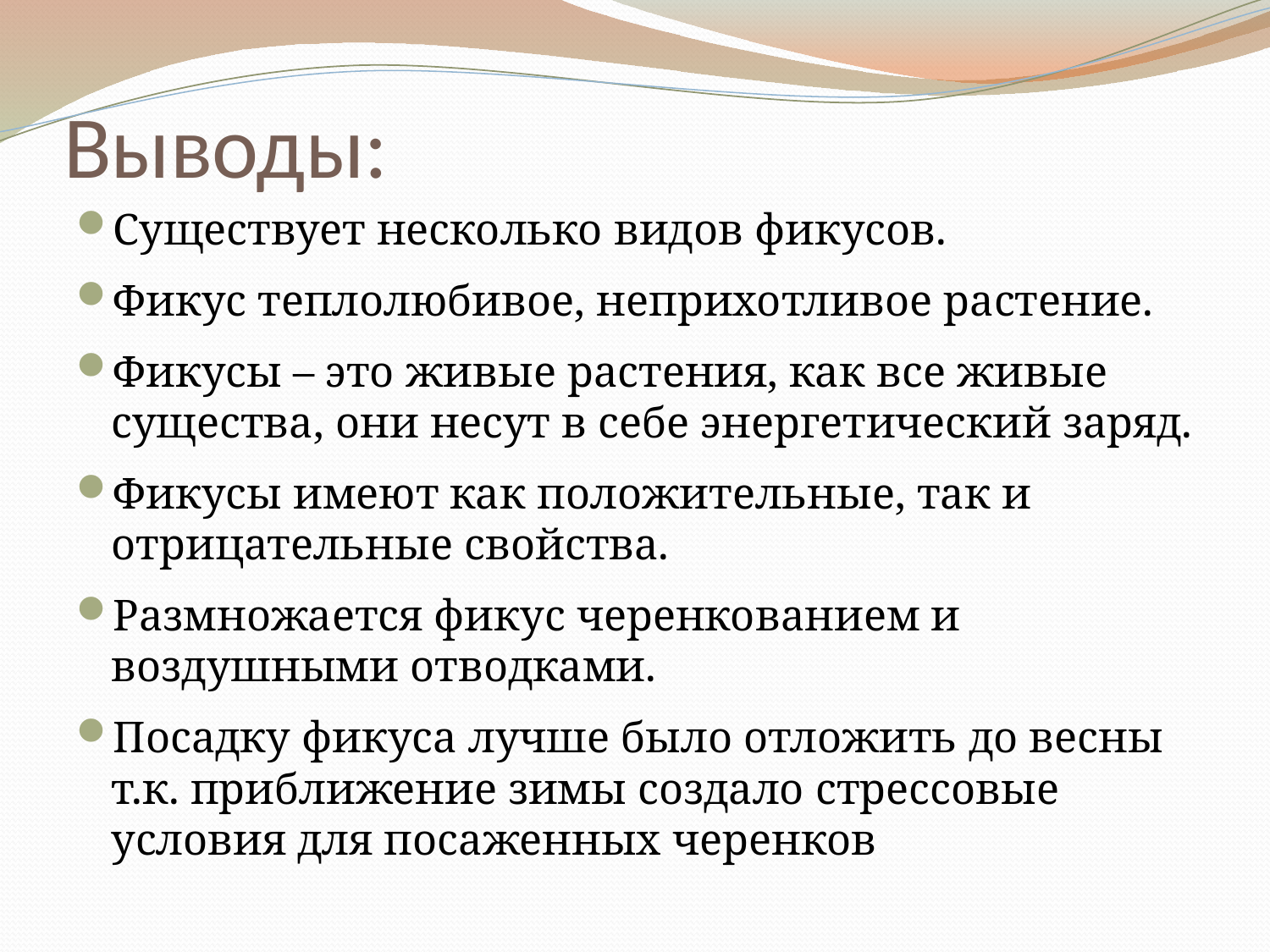

# Выводы:
Существует несколько видов фикусов.
Фикус теплолюбивое, неприхотливое растение.
Фикусы – это живые растения, как все живые существа, они несут в себе энергетический заряд.
Фикусы имеют как положительные, так и отрицательные свойства.
Размножается фикус черенкованием и воздушными отводками.
Посадку фикуса лучше было отложить до весны т.к. приближение зимы создало стрессовые условия для посаженных черенков